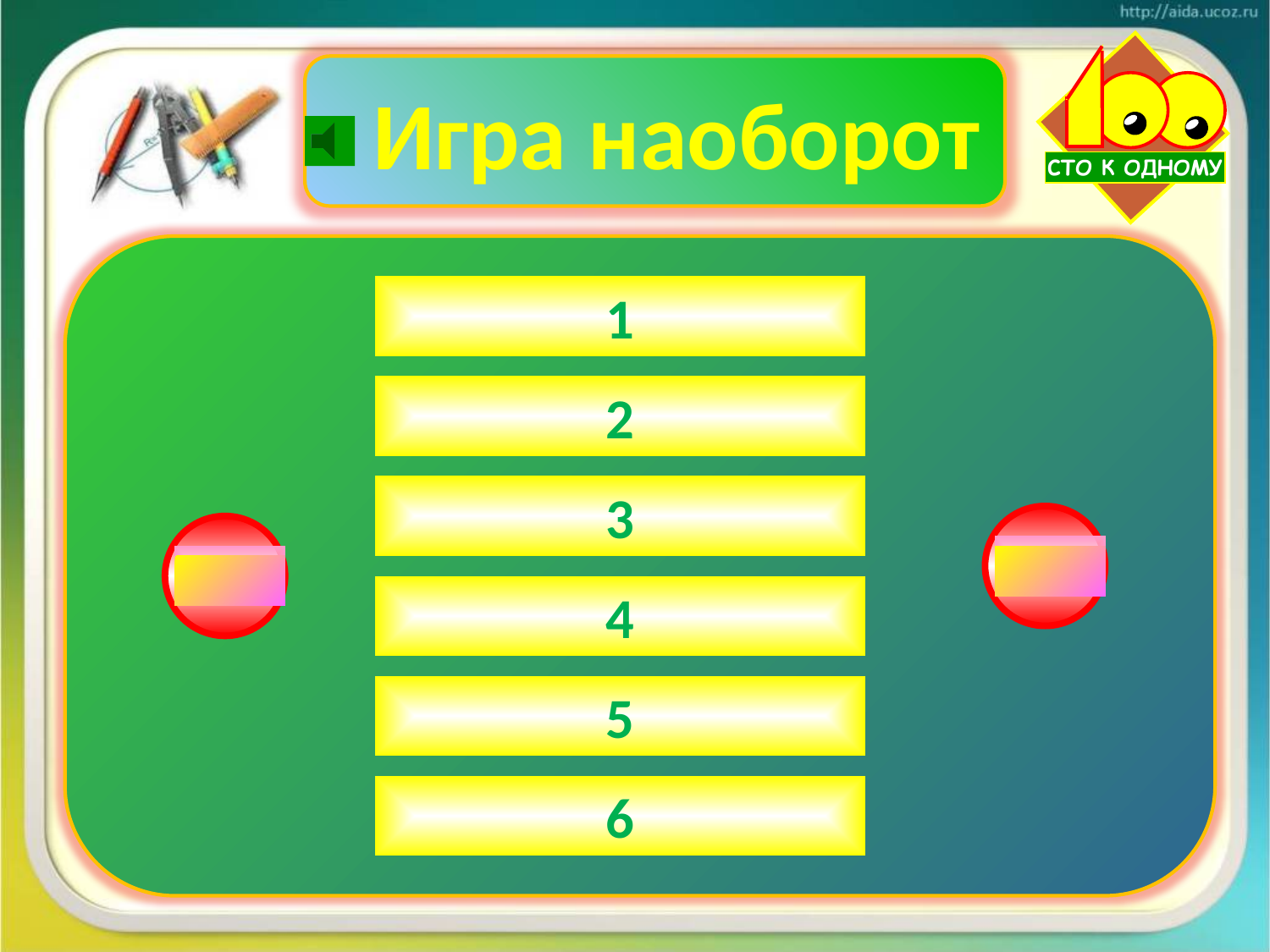

СТО К ОДНОМУ
  Игра наоборот

1
Волк и семеро козлят     15
Три поросенка         30
Али –баба и 40разбойников 60
12 месяцев                              95
Белоснежка и 7 гномов     120
Три толстяка                       180
2
3

ОШИБКА
ОШИБКА

4
5
6